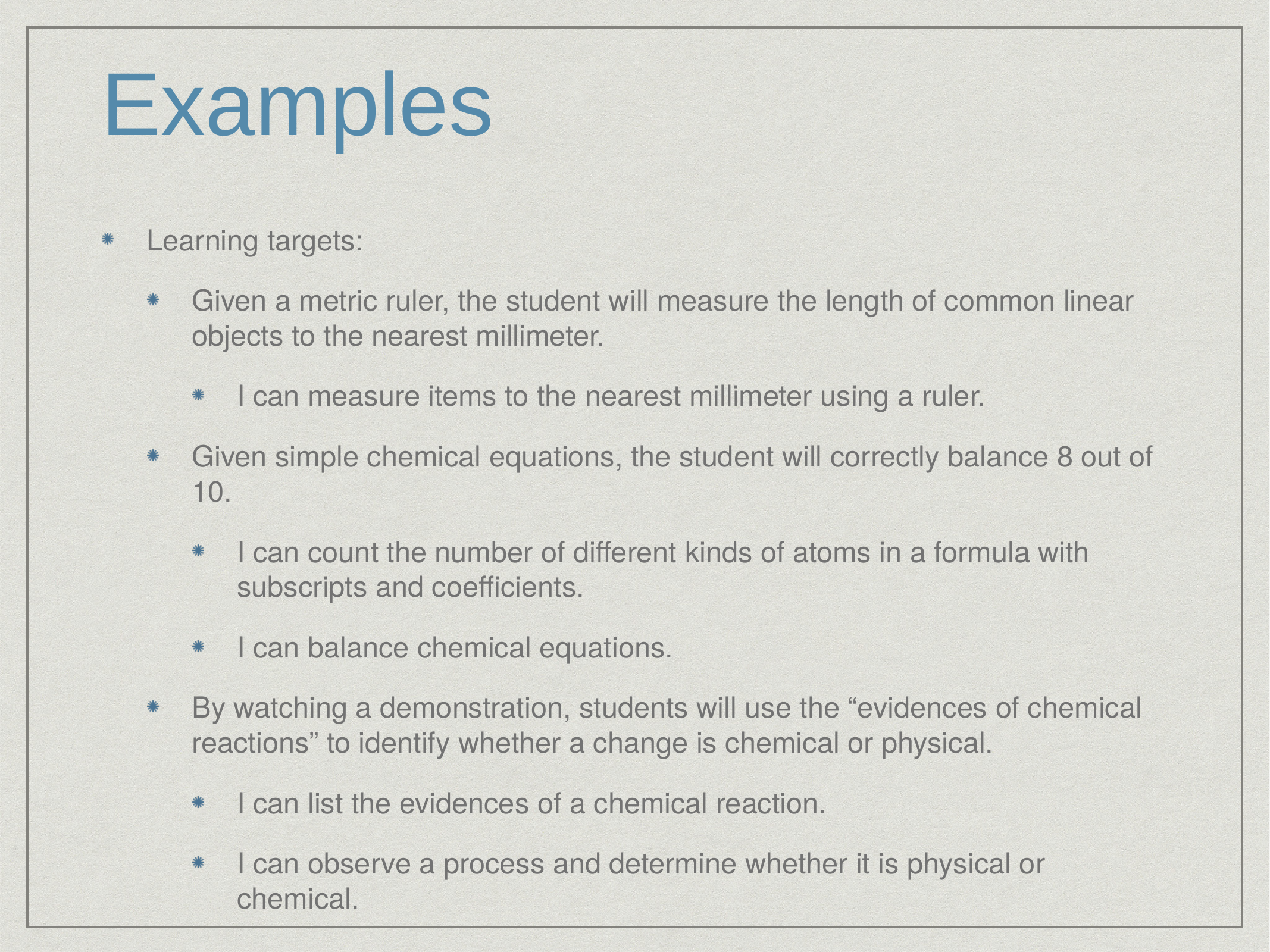

# Examples
Learning targets:
Given a metric ruler, the student will measure the length of common linear objects to the nearest millimeter.
I can measure items to the nearest millimeter using a ruler.
Given simple chemical equations, the student will correctly balance 8 out of 10.
I can count the number of different kinds of atoms in a formula with subscripts and coefficients.
I can balance chemical equations.
By watching a demonstration, students will use the “evidences of chemical reactions” to identify whether a change is chemical or physical.
I can list the evidences of a chemical reaction.
I can observe a process and determine whether it is physical or chemical.